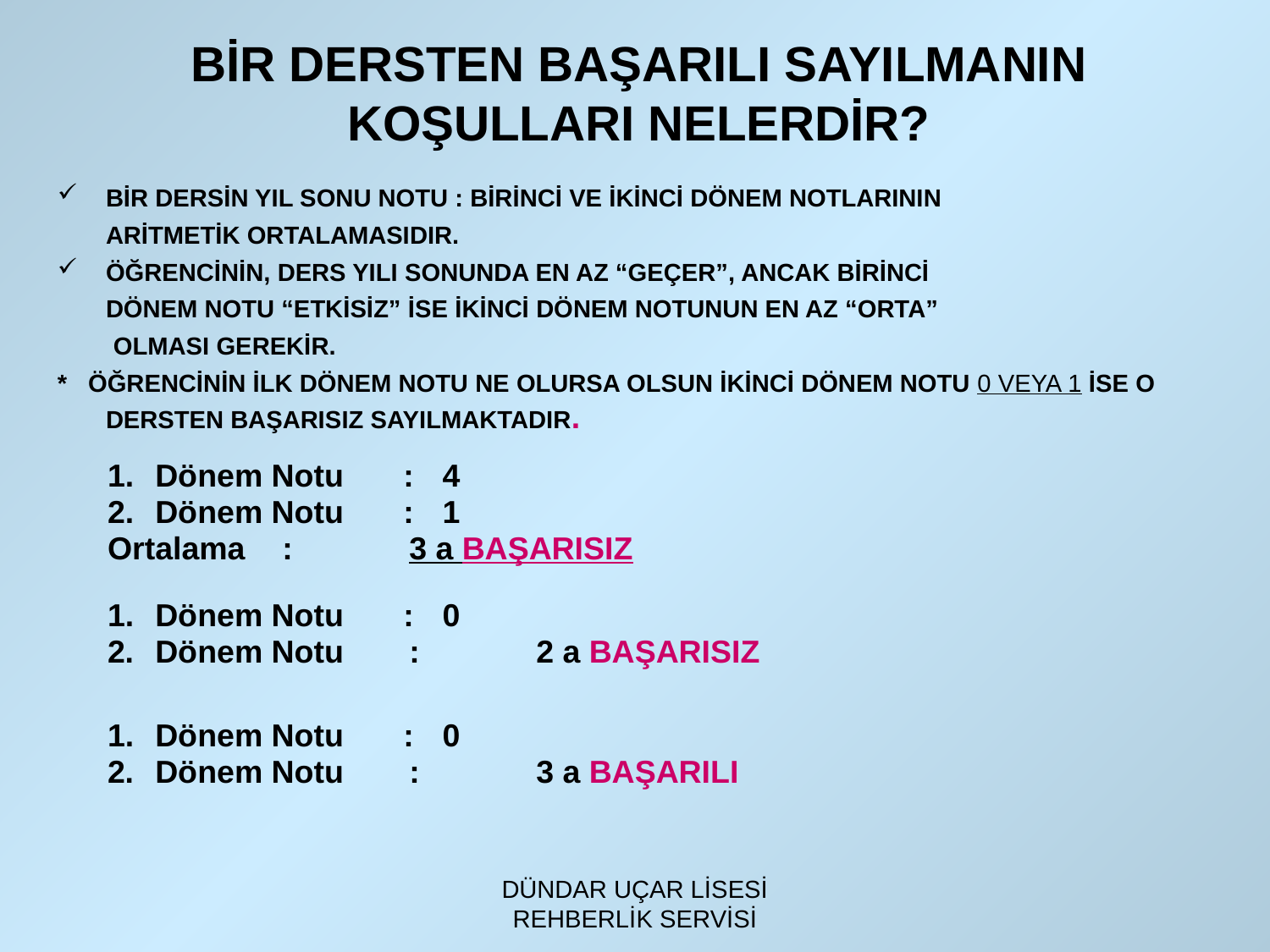

BİR DERSTEN BAŞARILI SAYILMANIN
KOŞULLARI NELERDİR?
BİR DERSİN YIL SONU NOTU : BİRİNCİ VE İKİNCİ DÖNEM NOTLARININ
	ARİTMETİK ORTALAMASIDIR.
ÖĞRENCİNİN, DERS YILI SONUNDA EN AZ “GEÇER”, ANCAK BİRİNCİ
	DÖNEM NOTU “ETKİSİZ” İSE İKİNCİ DÖNEM NOTUNUN EN AZ “ORTA”
        OLMASI GEREKİR.
*   ÖĞRENCİNİN İLK DÖNEM NOTU NE OLURSA OLSUN İKİNCİ DÖNEM NOTU 0 VEYA 1 İSE O DERSTEN BAŞARISIZ SAYILMAKTADIR.

Dönem Notu	:	4
Dönem Notu	:	1
Ortalama	:	3 a BAŞARISIZ
Dönem Notu	:	0
2.	Dönem Notu	:	2 a BAŞARISIZ
Dönem Notu	:	0
2.	Dönem Notu	:	3 a BAŞARILI
DÜNDAR UÇAR LİSESİ REHBERLİK SERVİSİ